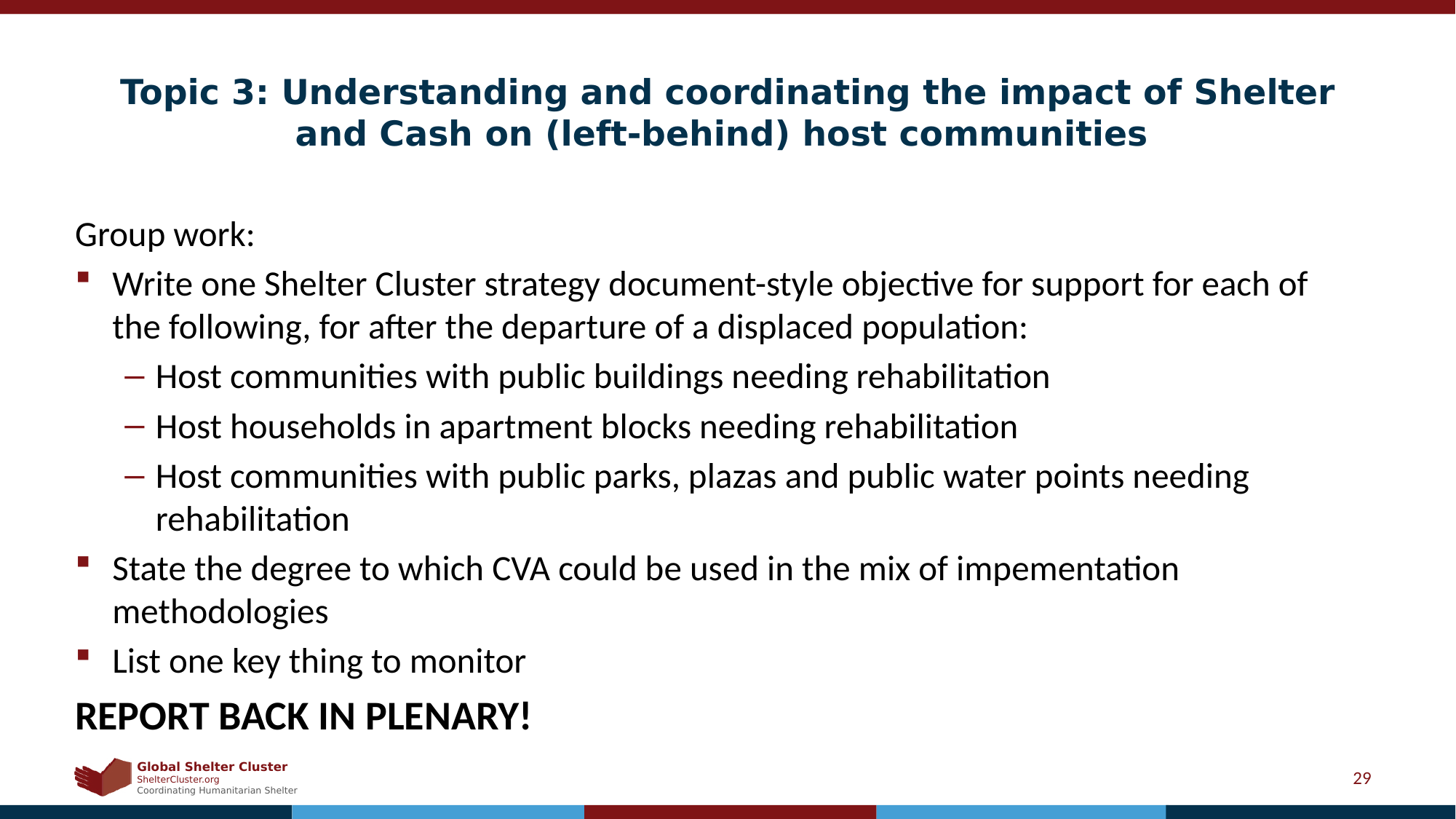

# Topic 3: Understanding and coordinating the impact of Shelter and Cash on (left-behind) host communities
Group work:
Write one Shelter Cluster strategy document-style objective for support for each of the following, for after the departure of a displaced population:
Host communities with public buildings needing rehabilitation
Host households in apartment blocks needing rehabilitation
Host communities with public parks, plazas and public water points needing rehabilitation
State the degree to which CVA could be used in the mix of impementation methodologies
List one key thing to monitor
REPORT BACK IN PLENARY!

29